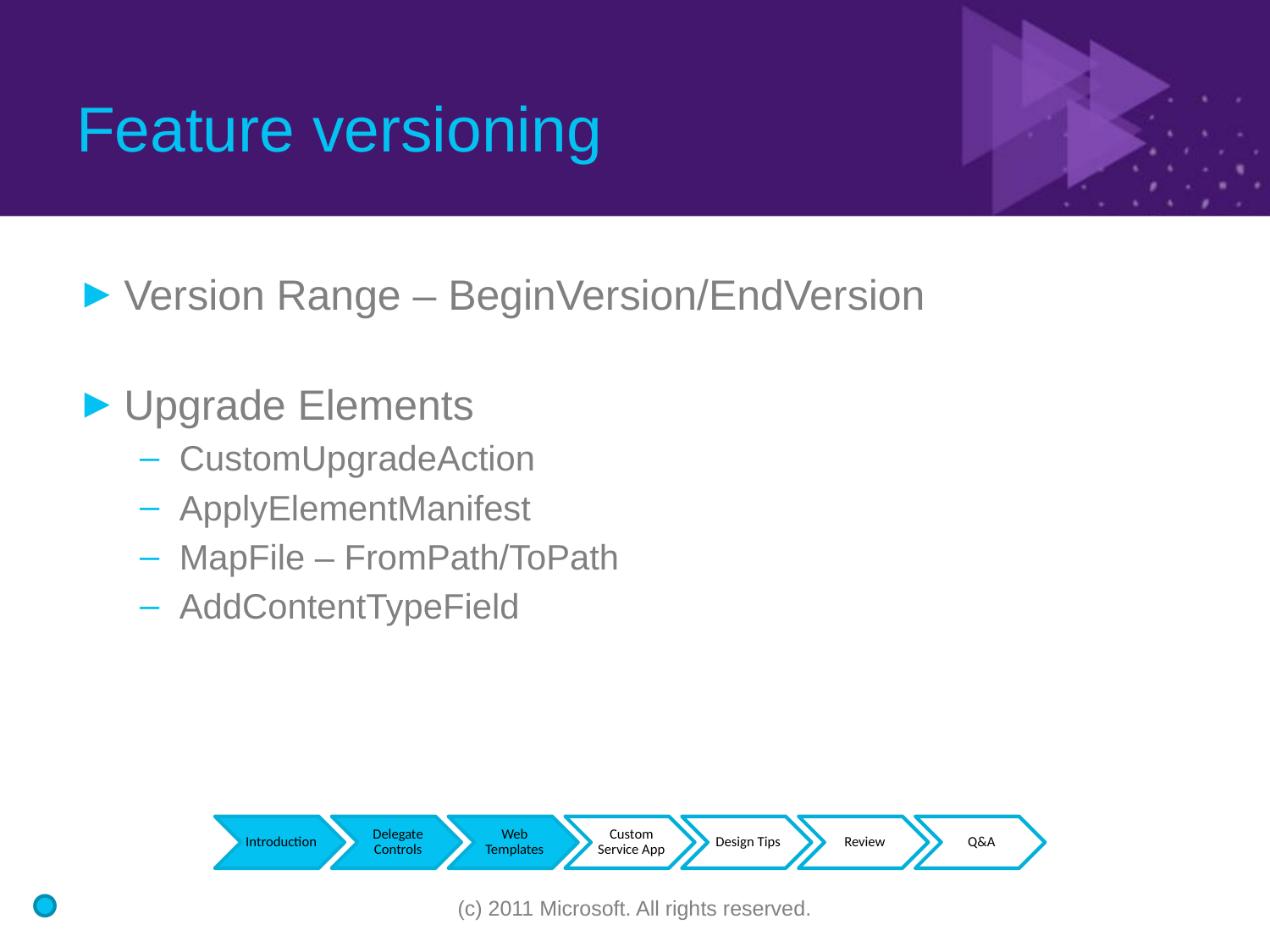

# Feature versioning
Version Range – BeginVersion/EndVersion
Upgrade Elements
CustomUpgradeAction
ApplyElementManifest
MapFile – FromPath/ToPath
AddContentTypeField

Introduction
Delegate Controls
Web Templates
Custom Service App
Design Tips
Review
Q&A
(c) 2011 Microsoft. All rights reserved.